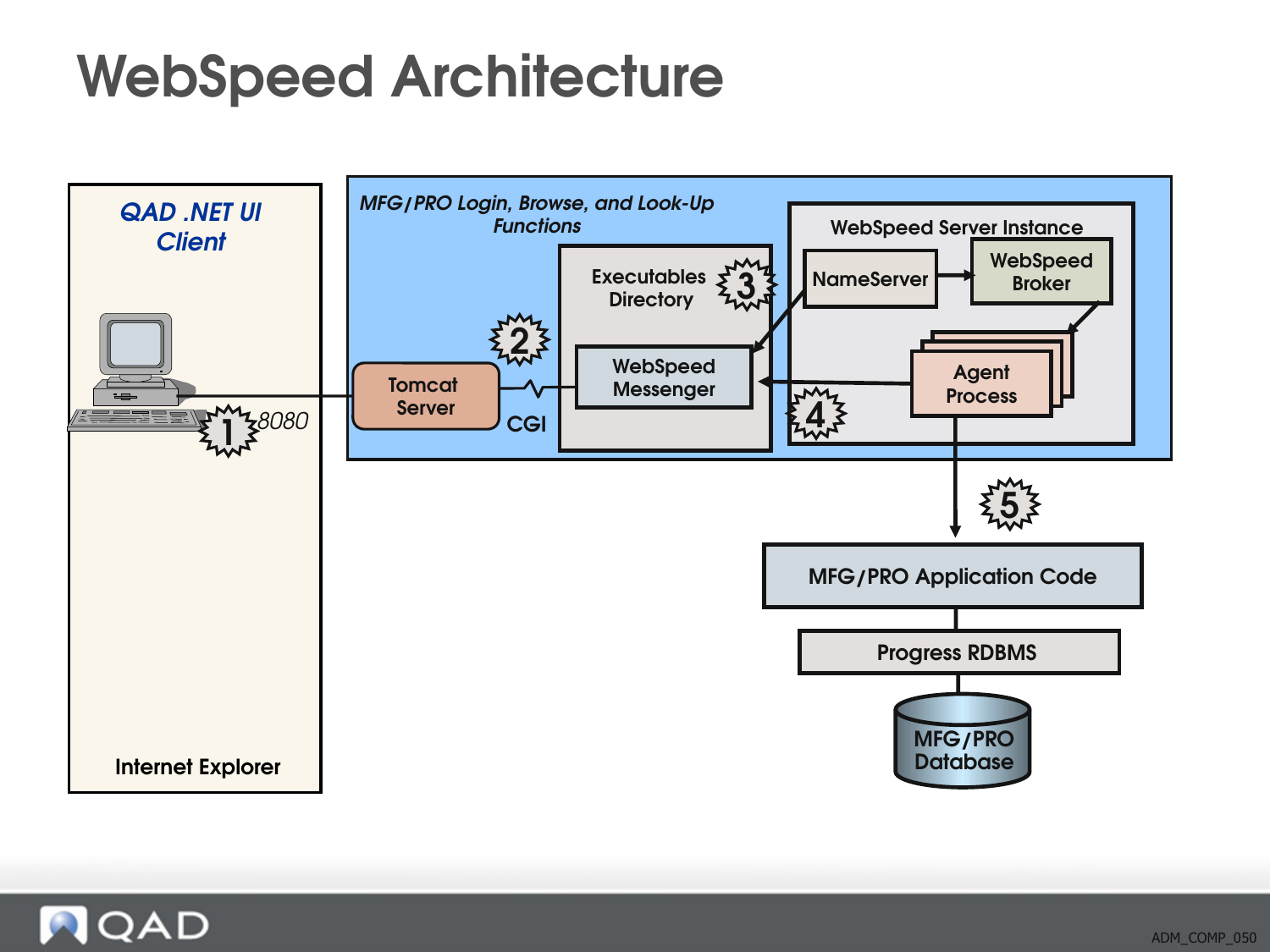

# WebSpeed Architecture

MFG/PRO Login, Browse, and Look-Up Functions
QAD .NET UI Client

WebSpeed Server Instance
WebSpeed
Broker

NameServer
Executables
Directory
3

Server
Process
Server
Process
Agent
Process

2
WebSpeed
Messenger
Tomcat
Server

4

8080
CGI
1
5
MFG/PRO Application Code

Progress RDBMS

MFG/PRO Database
Internet Explorer

ADM_COMP_050